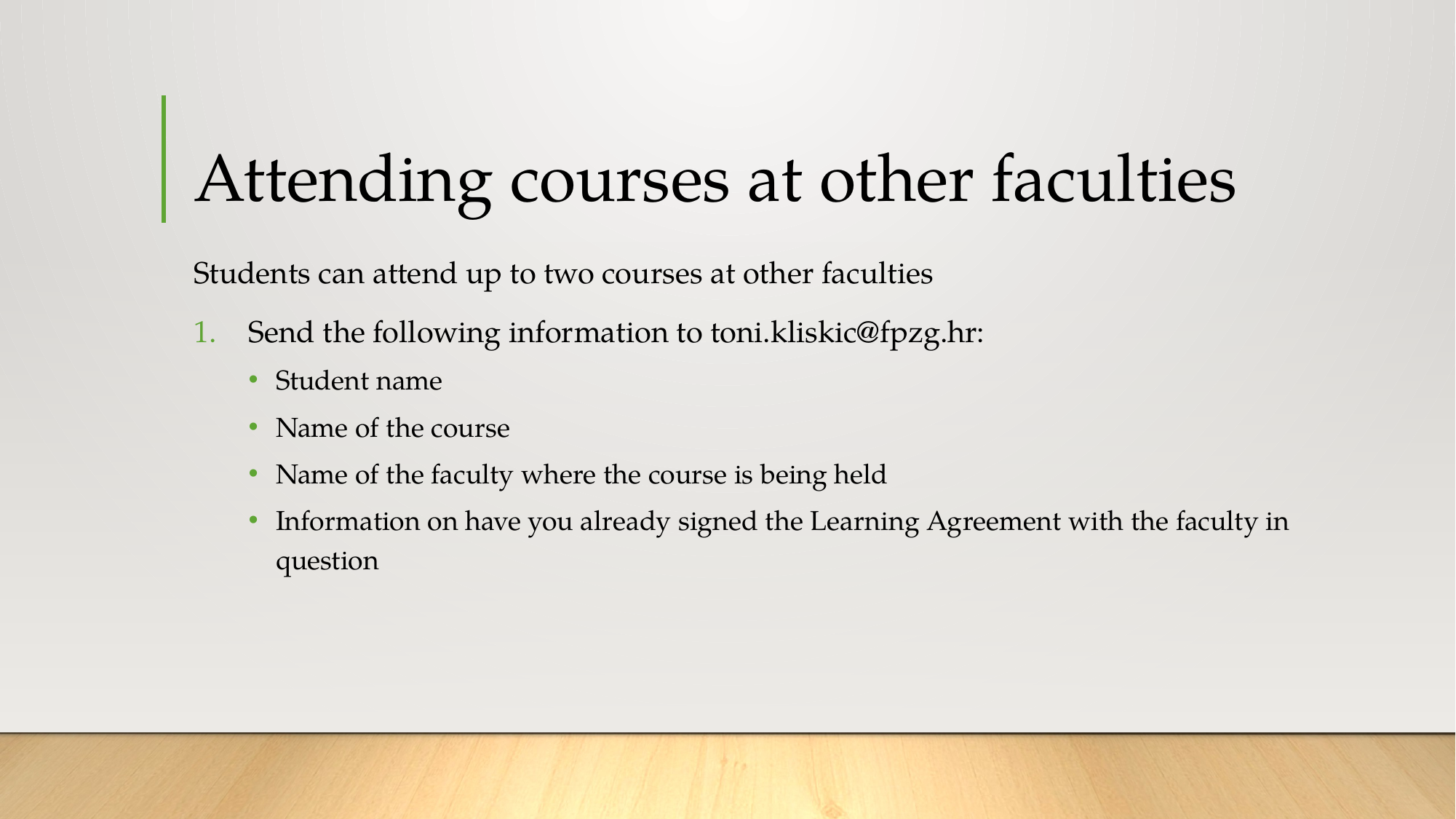

# Attending courses at other faculties
Students can attend up to two courses at other faculties
Send the following information to toni.kliskic@fpzg.hr:
Student name
Name of the course
Name of the faculty where the course is being held
Information on have you already signed the Learning Agreement with the faculty in question